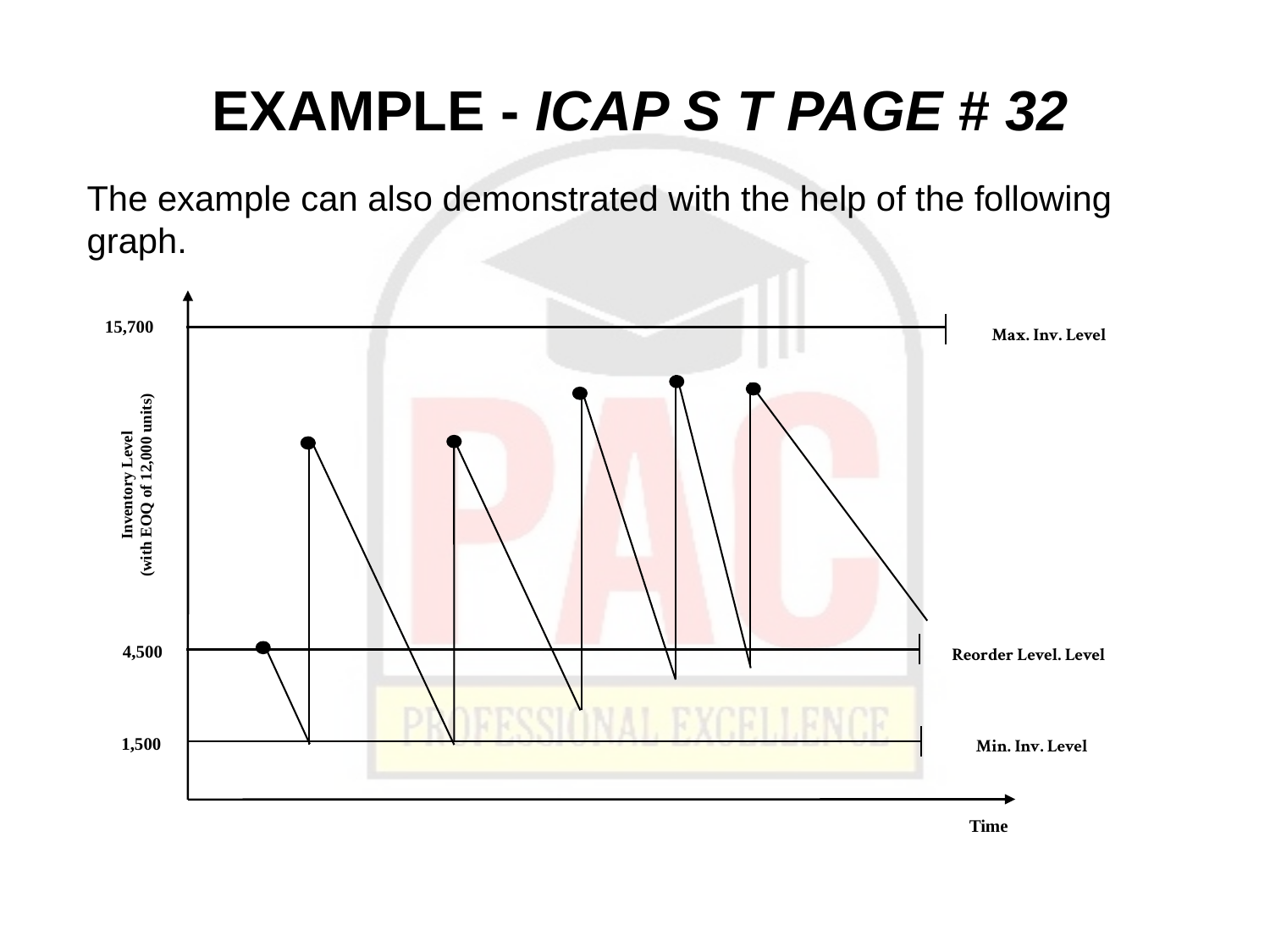

# EXAMPLE - ICAP S T PAGE # 32
The example can also demonstrated with the help of the following graph.

15,700
Max. Inv. Level
Inventory Level
(with EOQ of 12,000 units)

4,500
Reorder Level. Level

1,500
Min. Inv. Level
Time